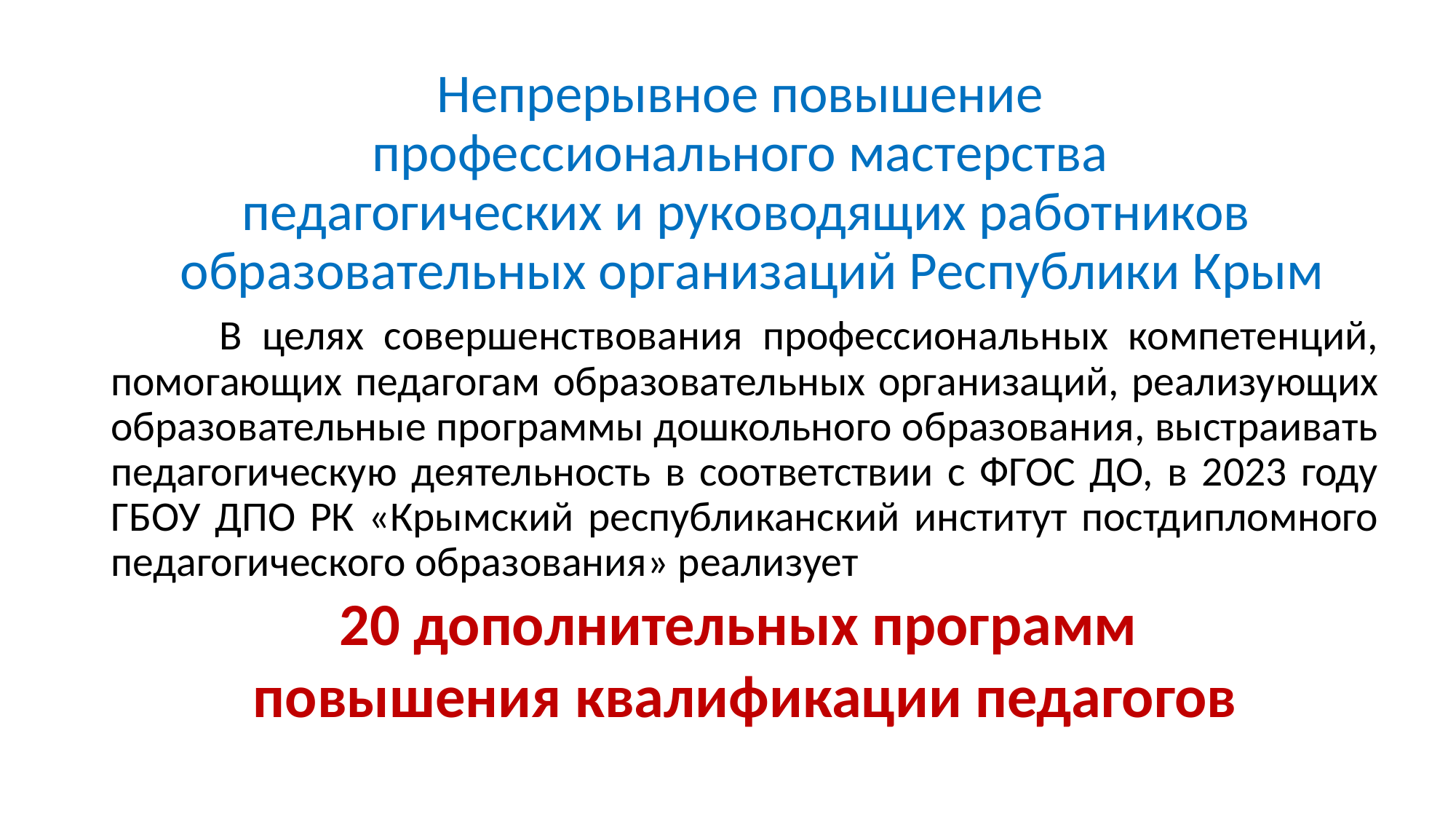

# Непрерывное повышение профессионального мастерства педагогических и руководящих работников образовательных организаций Республики Крым
	В целях совершенствования профессиональных компетенций, помогающих педагогам образовательных организаций, реализующих образовательные программы дошкольного образования, выстраивать педагогическую деятельность в соответствии с ФГОС ДО, в 2023 году ГБОУ ДПО РК «Крымский республиканский институт постдипломного педагогического образования» реализует
20 дополнительных программ
повышения квалификации педагогов